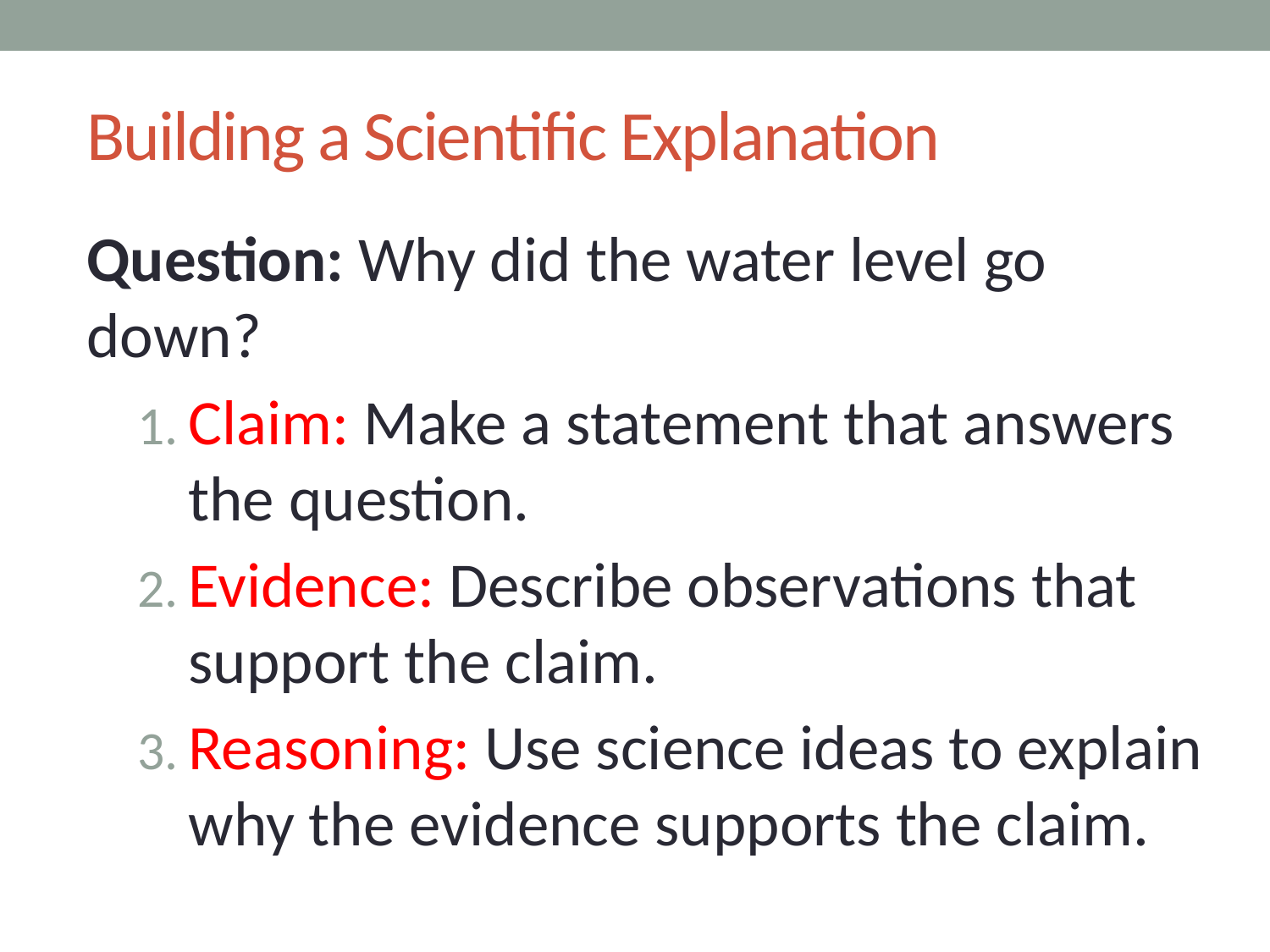

# Building a Scientific Explanation
Question: Why did the water level go down?
Claim: Make a statement that answers the question.
Evidence: Describe observations that support the claim.
Reasoning: Use science ideas to explain why the evidence supports the claim.